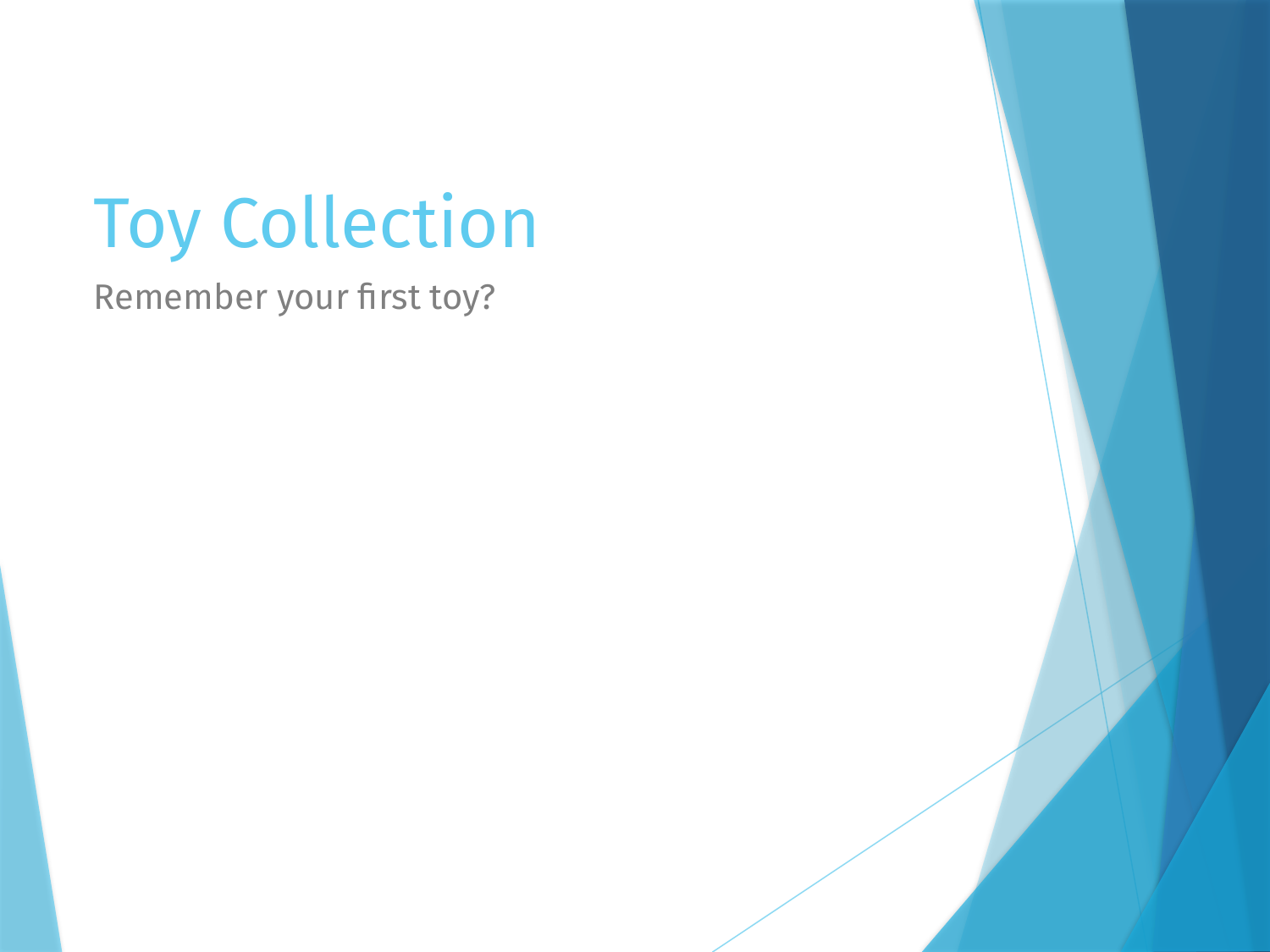

# Toy Collection
Remember your first toy?